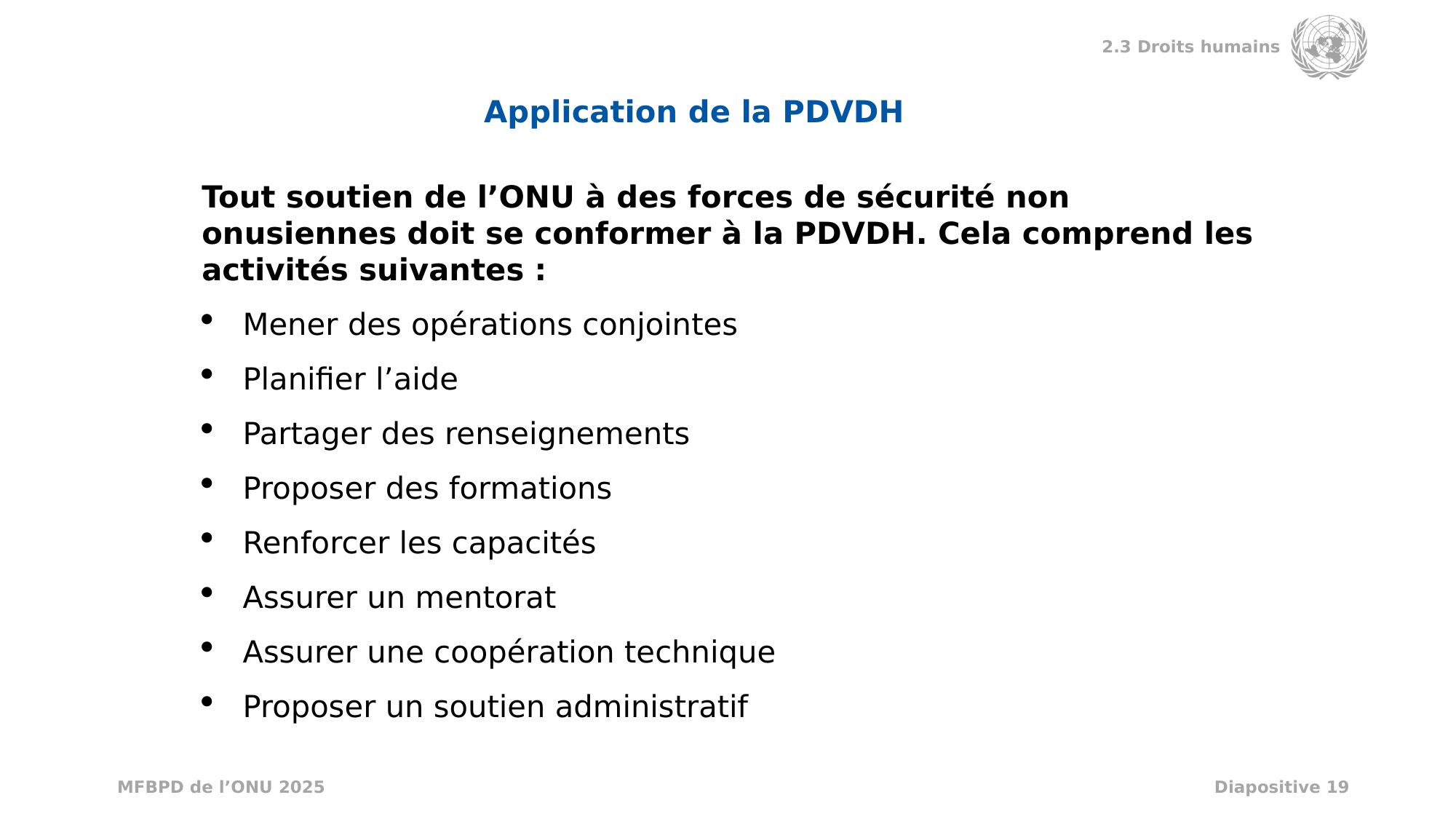

Application de la PDVDH
Tout soutien de l’ONU à des forces de sécurité non onusiennes doit se conformer à la PDVDH. Cela comprend les activités suivantes :
Mener des opérations conjointes
Planifier l’aide
Partager des renseignements
Proposer des formations
Renforcer les capacités
Assurer un mentorat
Assurer une coopération technique
Proposer un soutien administratif